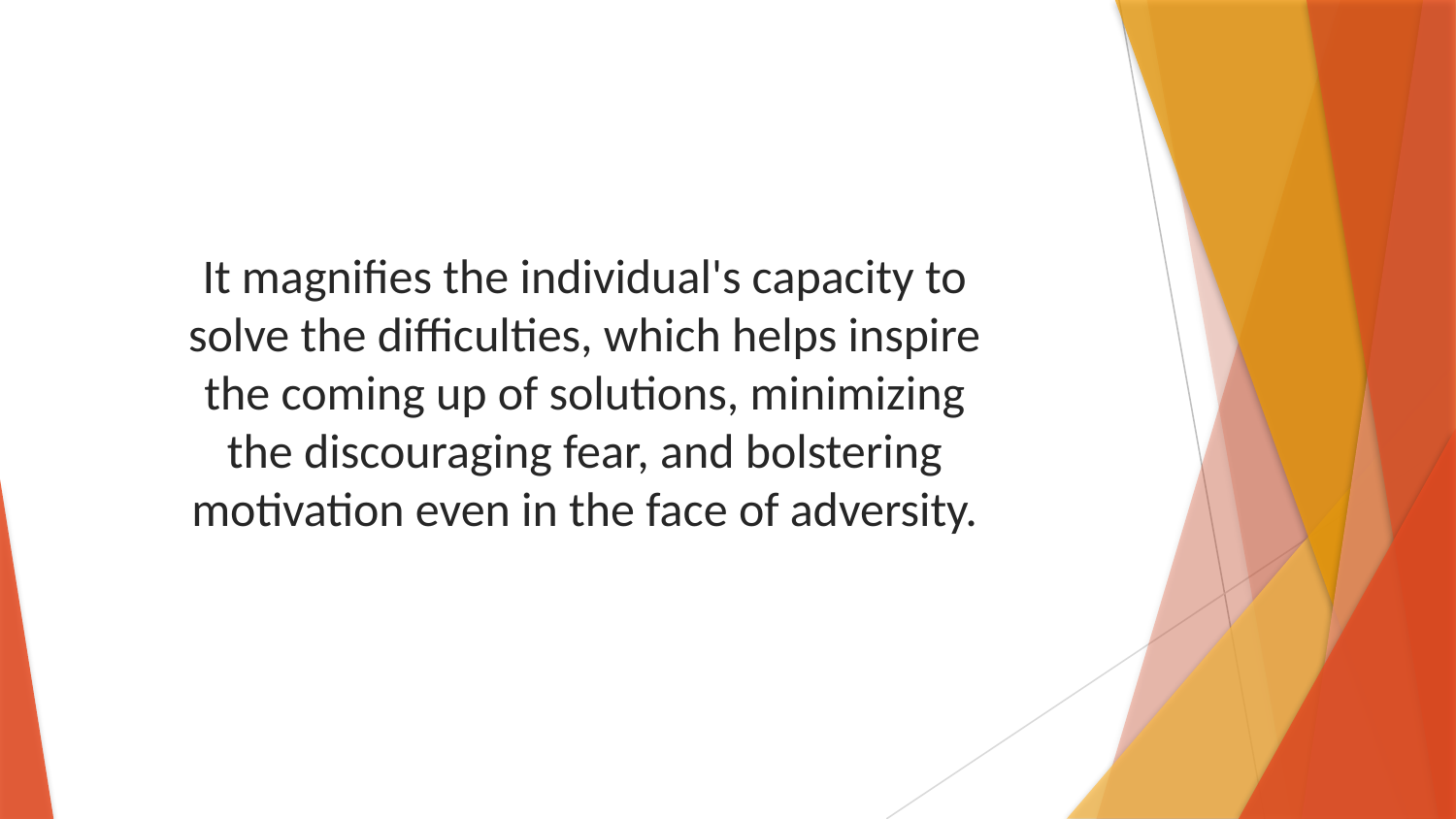

It magnifies the individual's capacity to solve the difficulties, which helps inspire the coming up of solutions, minimizing the discouraging fear, and bolstering motivation even in the face of adversity.